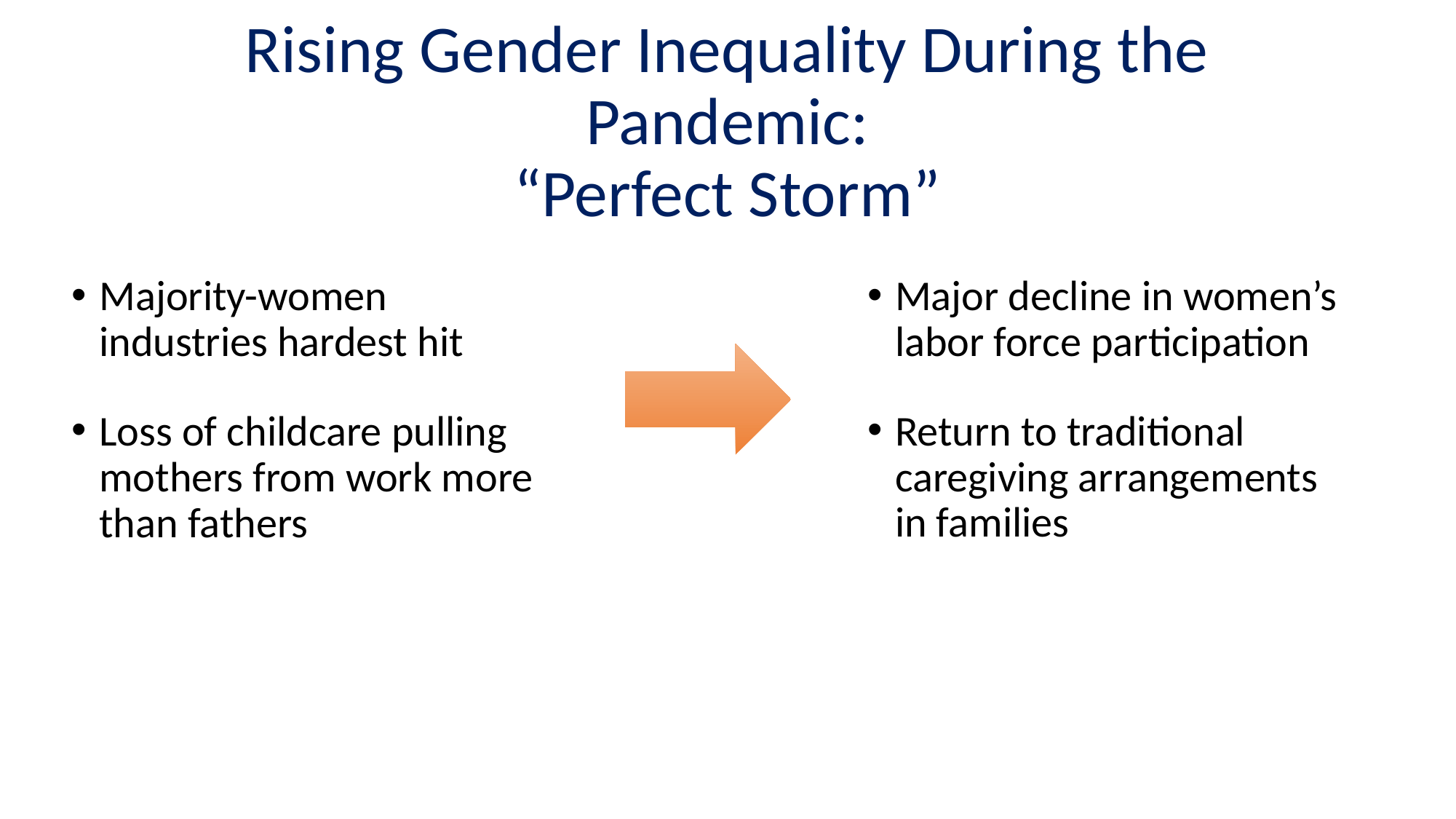

# Rising Gender Inequality During the Pandemic: “Perfect Storm”
Majority-women industries hardest hit

Loss of childcare pulling mothers from work more than fathers

Major decline in women’s labor force participation

Return to traditional caregiving arrangements in families